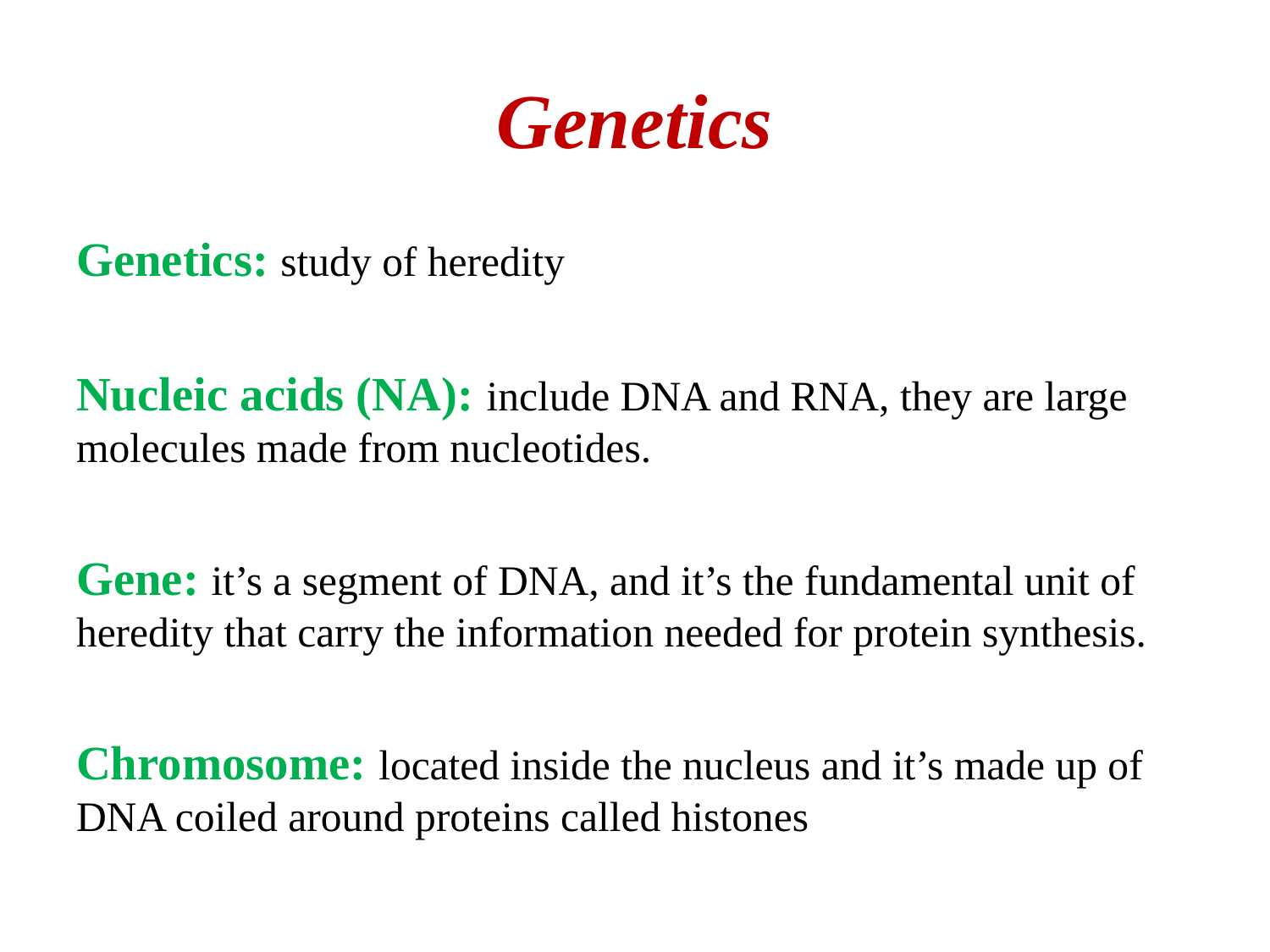

# Genetics
Genetics: study of heredity

Nucleic acids (NA): include DNA and RNA, they are large molecules made from nucleotides.

Gene: it’s a segment of DNA, and it’s the fundamental unit of heredity that carry the information needed for protein synthesis.

Chromosome: located inside the nucleus and it’s made up of DNA coiled around proteins called histones